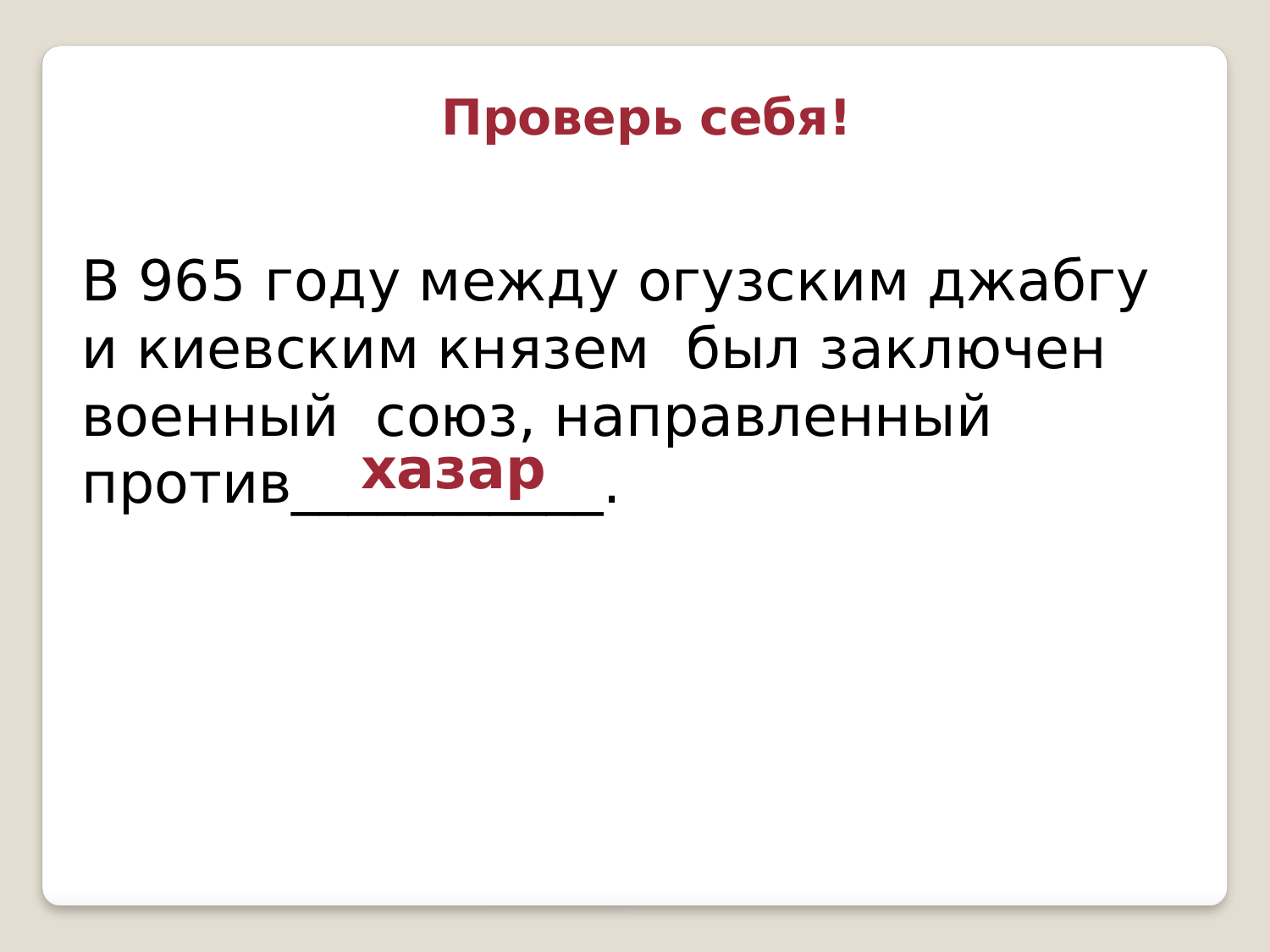

Проверь себя!
В 965 году между огузским джабгу и киевским князем  был заключен военный  союз, направленный против___________.
 хазар